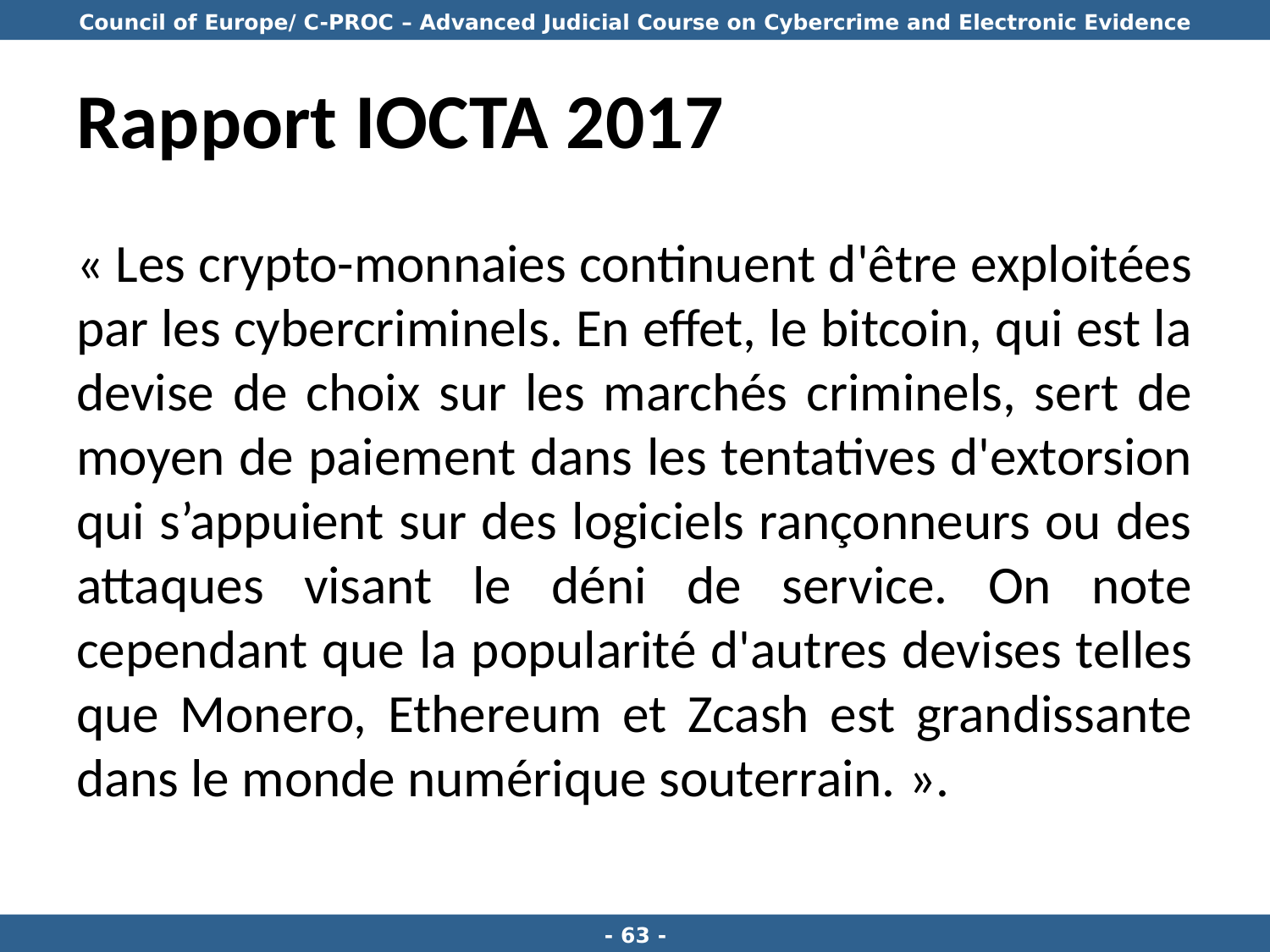

# Rapport IOCTA 2017
« Les crypto-monnaies continuent d'être exploitées par les cybercriminels. En effet, le bitcoin, qui est la devise de choix sur les marchés criminels, sert de moyen de paiement dans les tentatives d'extorsion qui s’appuient sur des logiciels rançonneurs ou des attaques visant le déni de service. On note cependant que la popularité d'autres devises telles que Monero, Ethereum et Zcash est grandissante dans le monde numérique souterrain. ».